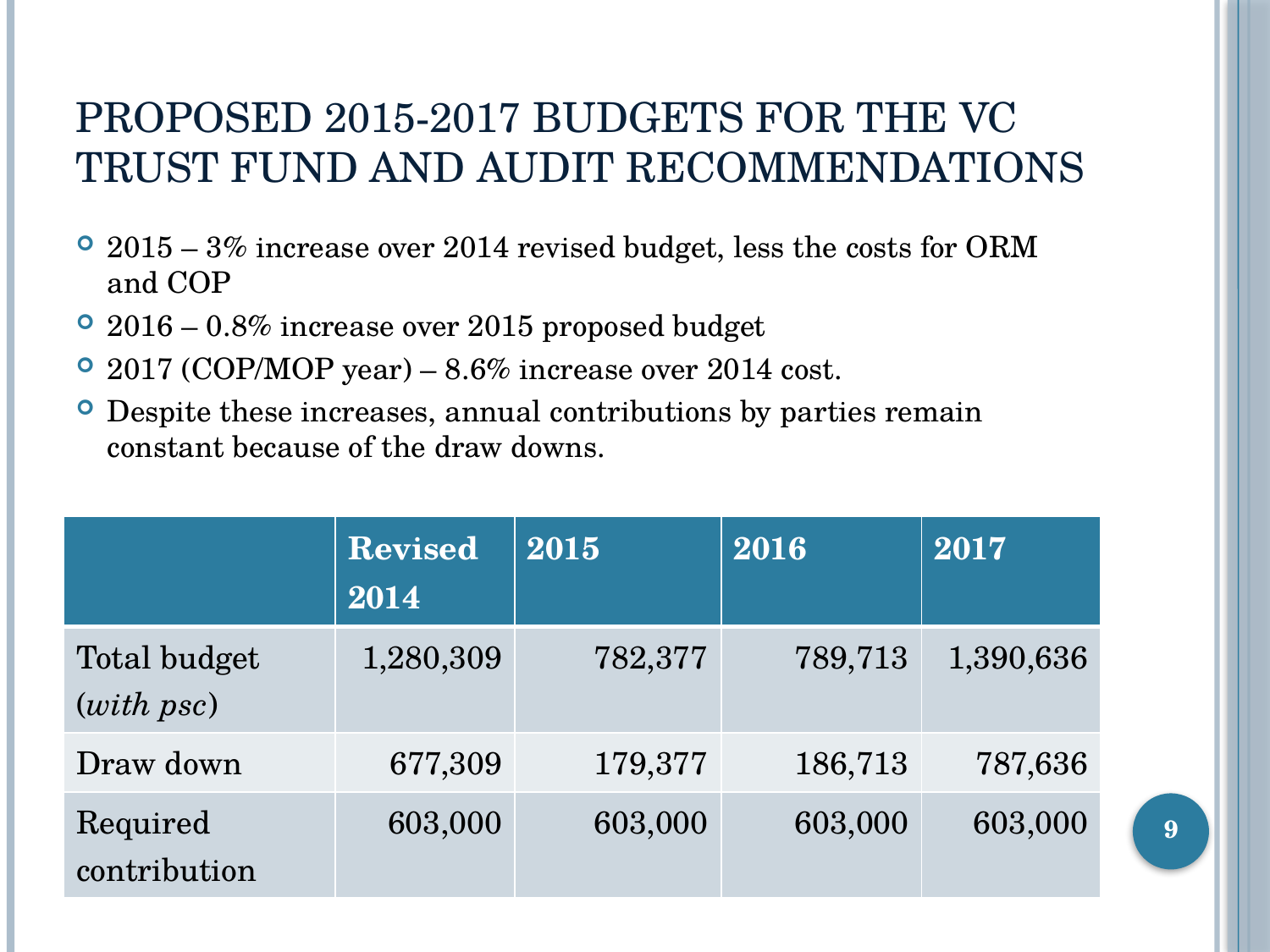

# Proposed 2015-2017 Budgets for the VC Trust Fund and Audit Recommendations
2015 – 3% increase over 2014 revised budget, less the costs for ORM and COP
2016 – 0.8% increase over 2015 proposed budget
2017 (COP/MOP year) – 8.6% increase over 2014 cost.
Despite these increases, annual contributions by parties remain constant because of the draw downs.

|  | Revised 2014 | 2015 | 2016 | 2017 |
| --- | --- | --- | --- | --- |
| Total budget (with psc) | 1,280,309 | 782,377 | 789,713 | 1,390,636 |
| Draw down | 677,309 | 179,377 | 186,713 | 787,636 |
| Required contribution | 603,000 | 603,000 | 603,000 | 603,000 |
9